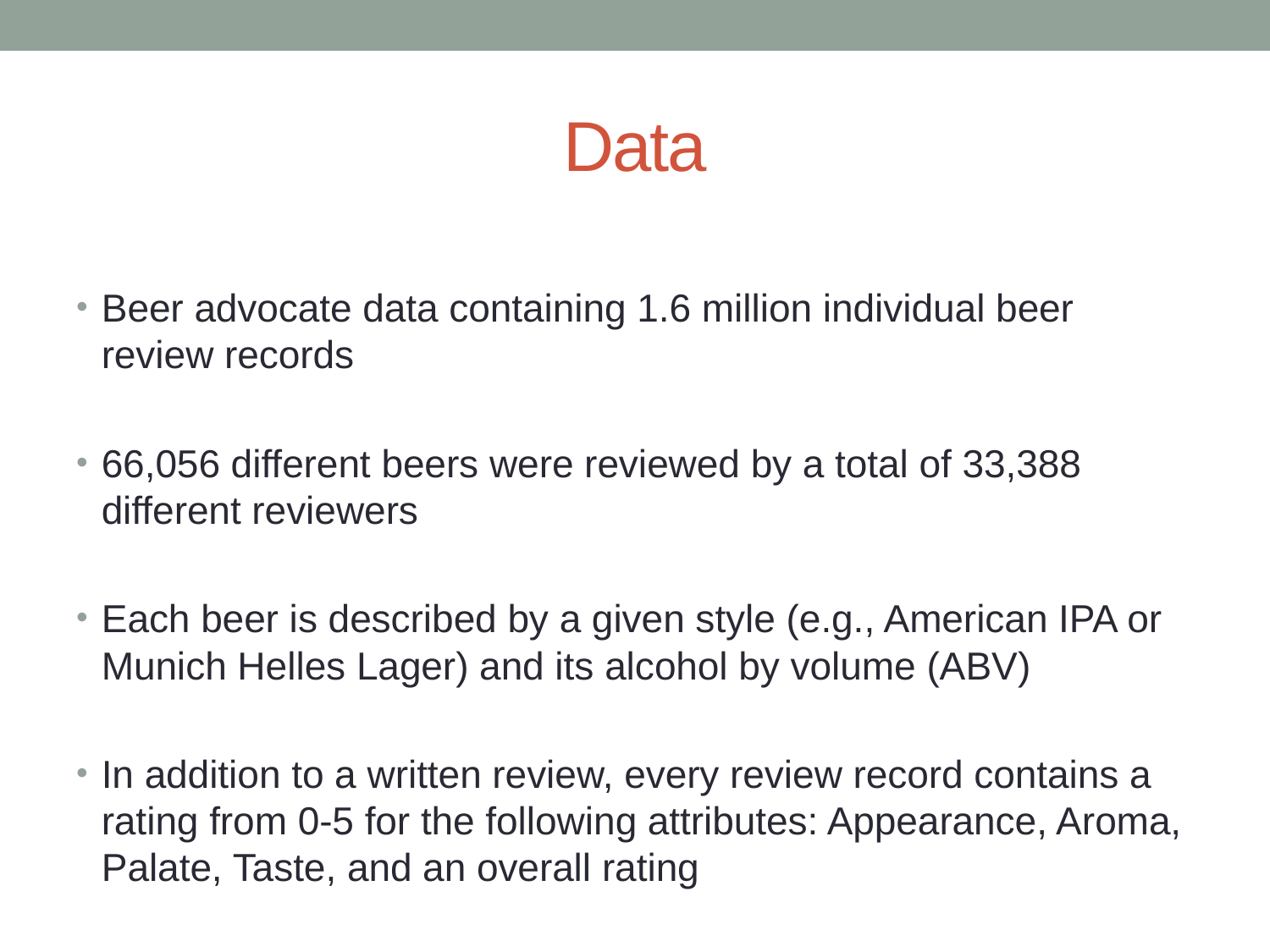

# Data

Beer advocate data containing 1.6 million individual beer review records

66,056 different beers were reviewed by a total of 33,388 different reviewers

Each beer is described by a given style (e.g., American IPA or Munich Helles Lager) and its alcohol by volume (ABV)

In addition to a written review, every review record contains a rating from 0-5 for the following attributes: Appearance, Aroma, Palate, Taste, and an overall rating